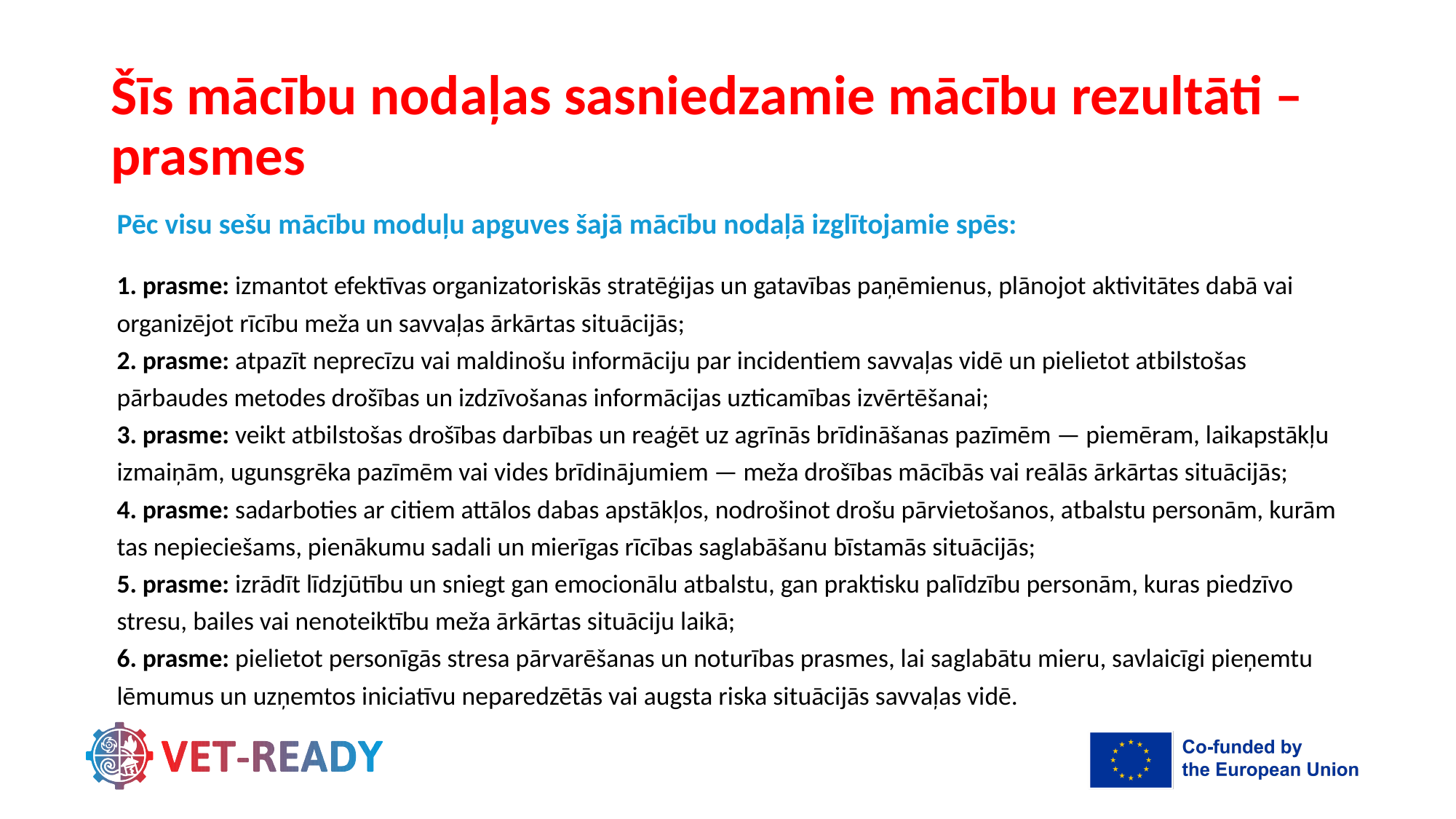

# Šīs mācību nodaļas sasniedzamie mācību rezultāti – prasmes
Pēc visu sešu mācību moduļu apguves šajā mācību nodaļā izglītojamie spēs:

1. prasme: izmantot efektīvas organizatoriskās stratēģijas un gatavības paņēmienus, plānojot aktivitātes dabā vai organizējot rīcību meža un savvaļas ārkārtas situācijās;
2. prasme: atpazīt neprecīzu vai maldinošu informāciju par incidentiem savvaļas vidē un pielietot atbilstošas pārbaudes metodes drošības un izdzīvošanas informācijas uzticamības izvērtēšanai;
3. prasme: veikt atbilstošas drošības darbības un reaģēt uz agrīnās brīdināšanas pazīmēm — piemēram, laikapstākļu izmaiņām, ugunsgrēka pazīmēm vai vides brīdinājumiem — meža drošības mācībās vai reālās ārkārtas situācijās;
4. prasme: sadarboties ar citiem attālos dabas apstākļos, nodrošinot drošu pārvietošanos, atbalstu personām, kurām tas nepieciešams, pienākumu sadali un mierīgas rīcības saglabāšanu bīstamās situācijās;
5. prasme: izrādīt līdzjūtību un sniegt gan emocionālu atbalstu, gan praktisku palīdzību personām, kuras piedzīvo stresu, bailes vai nenoteiktību meža ārkārtas situāciju laikā;
6. prasme: pielietot personīgās stresa pārvarēšanas un noturības prasmes, lai saglabātu mieru, savlaicīgi pieņemtu lēmumus un uzņemtos iniciatīvu neparedzētās vai augsta riska situācijās savvaļas vidē.